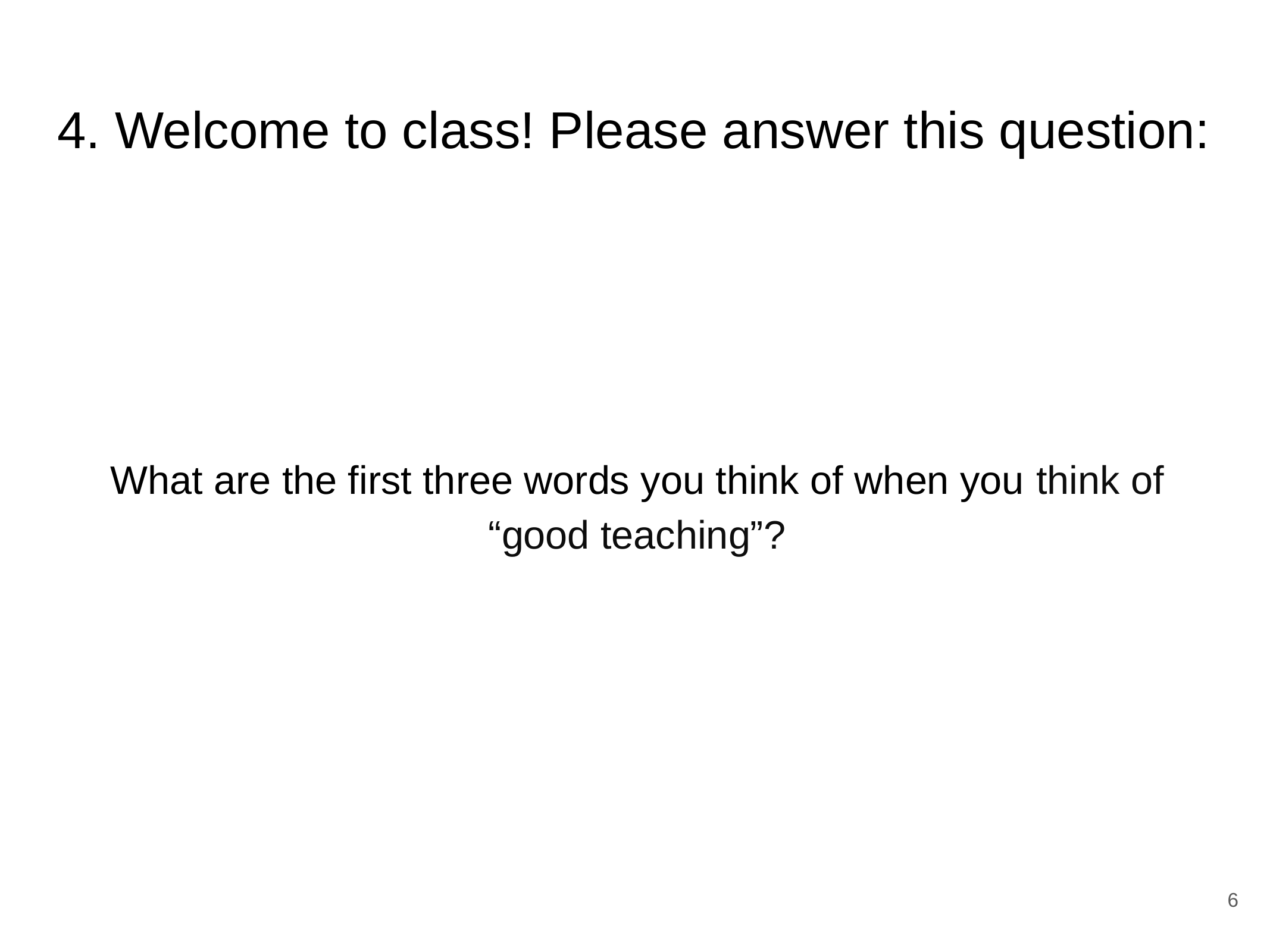

# 4. Welcome to class! Please answer this question:
What are the first three words you think of when you think of “good teaching”?

6